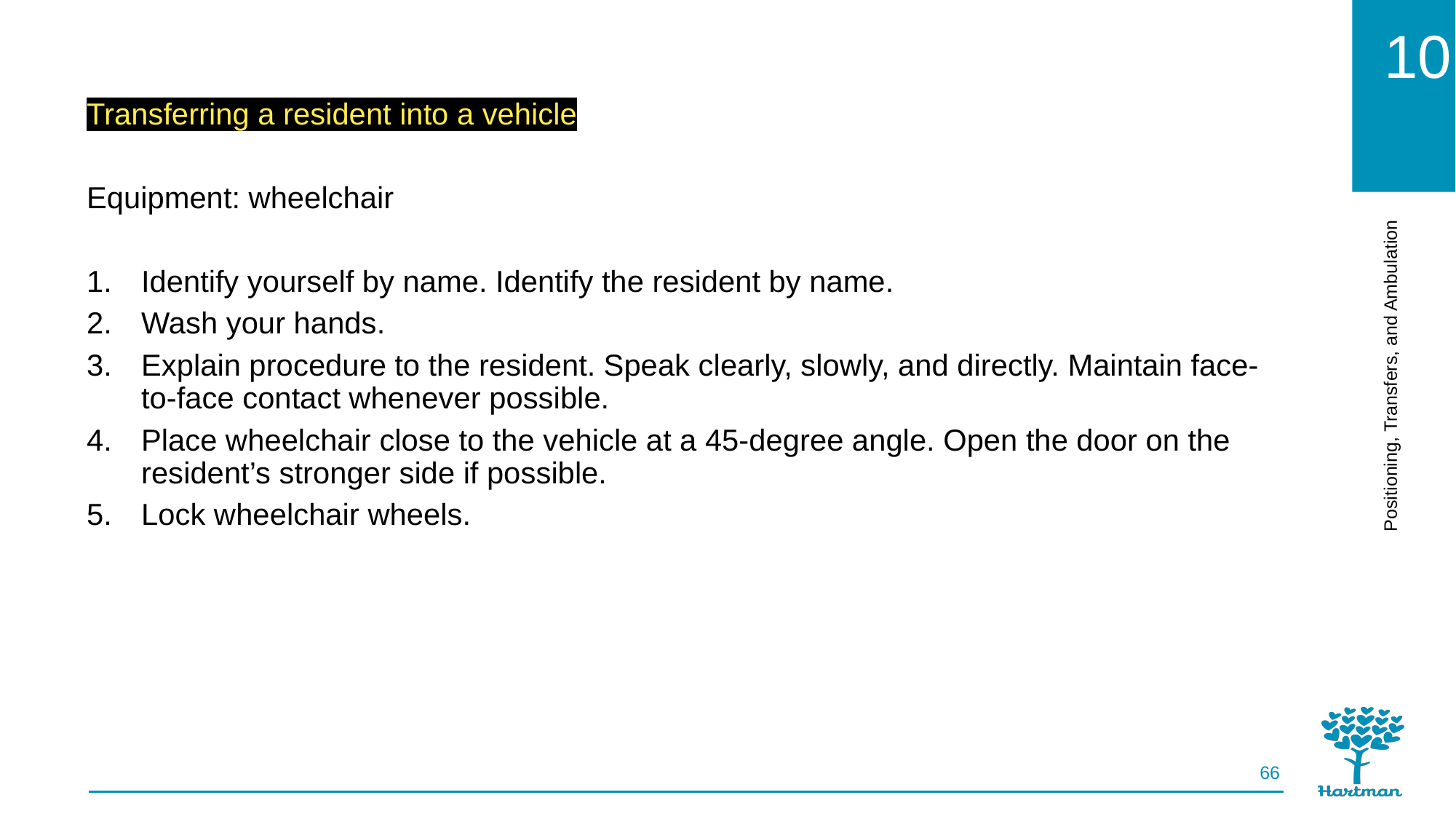

Transferring a resident into a vehicle

Equipment: wheelchair

Identify yourself by name. Identify the resident by name.
Wash your hands.
Explain procedure to the resident. Speak clearly, slowly, and directly. Maintain face-to-face contact whenever possible.
Place wheelchair close to the vehicle at a 45-degree angle. Open the door on the resident’s stronger side if possible.
Lock wheelchair wheels.

66